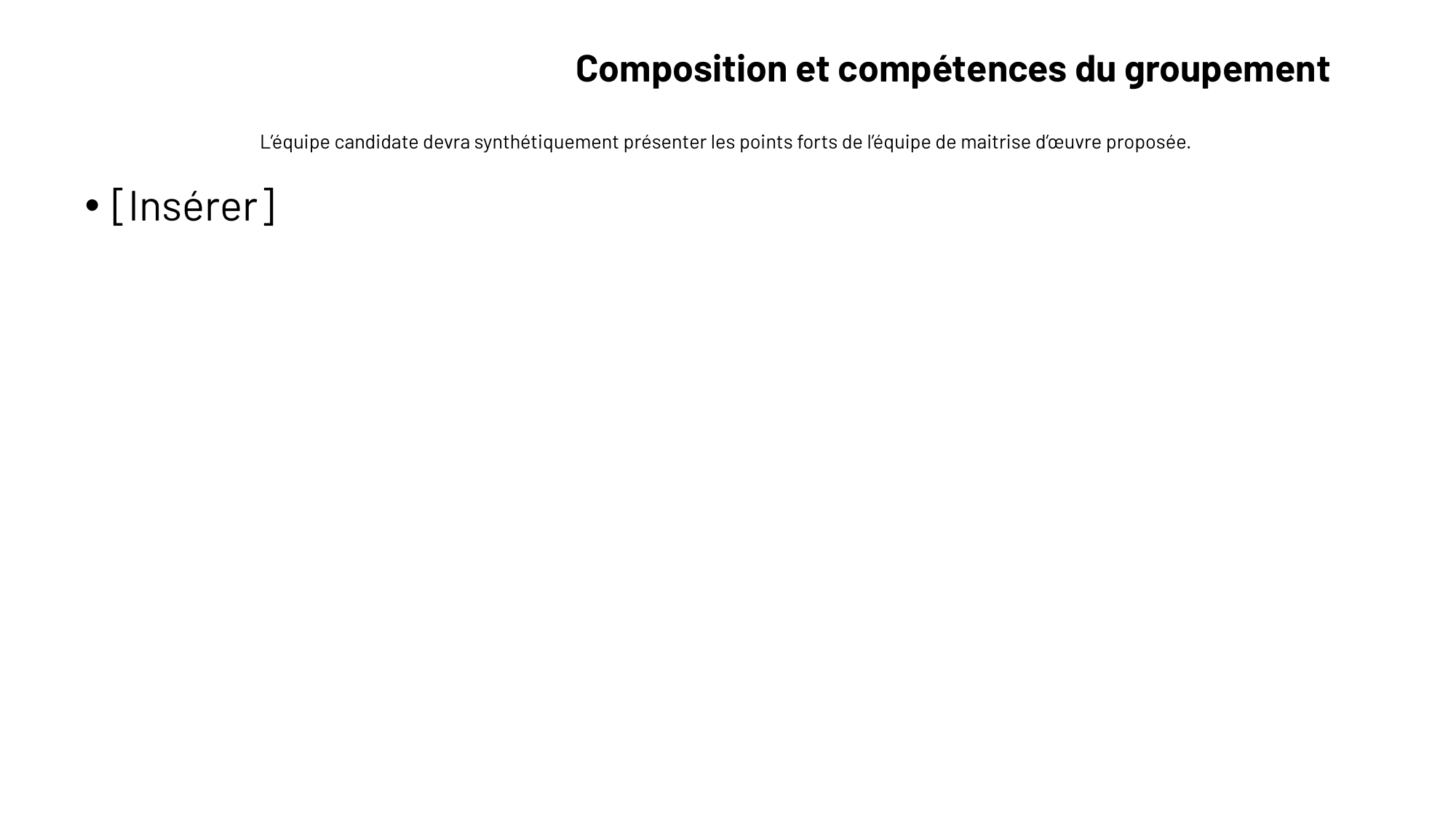

# Composition et compétences du groupement
L’équipe candidate devra synthétiquement présenter les points forts de l’équipe de maitrise d’œuvre proposée.
[Insérer]